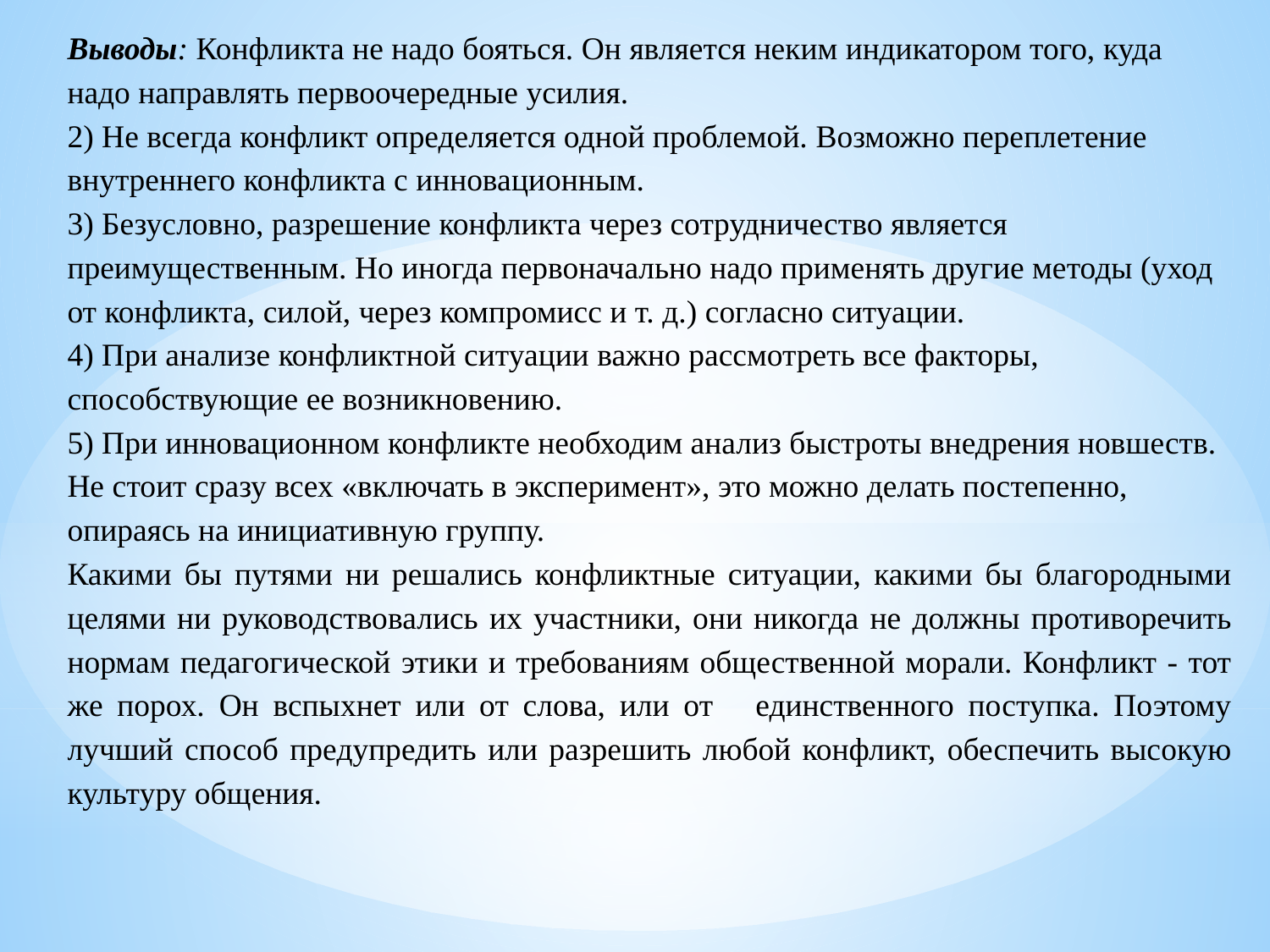

Выводы: Конфликта не надо бояться. Он является неким индикатором того, куда надо направлять первоочередные усилия.
2) Не всегда конфликт определяется одной проблемой. Возможно переплетение внутреннего конфликта с инновационным.
3) Безусловно, разрешение конфликта через сотрудничество является преимущественным. Но иногда первоначально надо применять другие методы (уход от конфликта, силой, через компромисс и т. д.) согласно ситуации.
4) При анализе конфликтной ситуации важно рассмотреть все факторы, способствующие ее возникновению.
5) При инновационном конфликте необходим анализ быстроты внедрения новшеств. Не стоит сразу всех «включать в эксперимент», это можно делать постепенно, опираясь на инициативную группу.
Какими бы путями ни решались конфликтные ситуации, какими бы благородными целями ни руководствовались их участники, они никогда не должны противоречить нормам педагогической этики и требованиям общественной морали. Конфликт - тот же порох. Он вспыхнет или от слова, или от   единственного поступка. Поэтому лучший способ предупредить или разрешить любой конфликт, обеспечить высокую культуру общения.